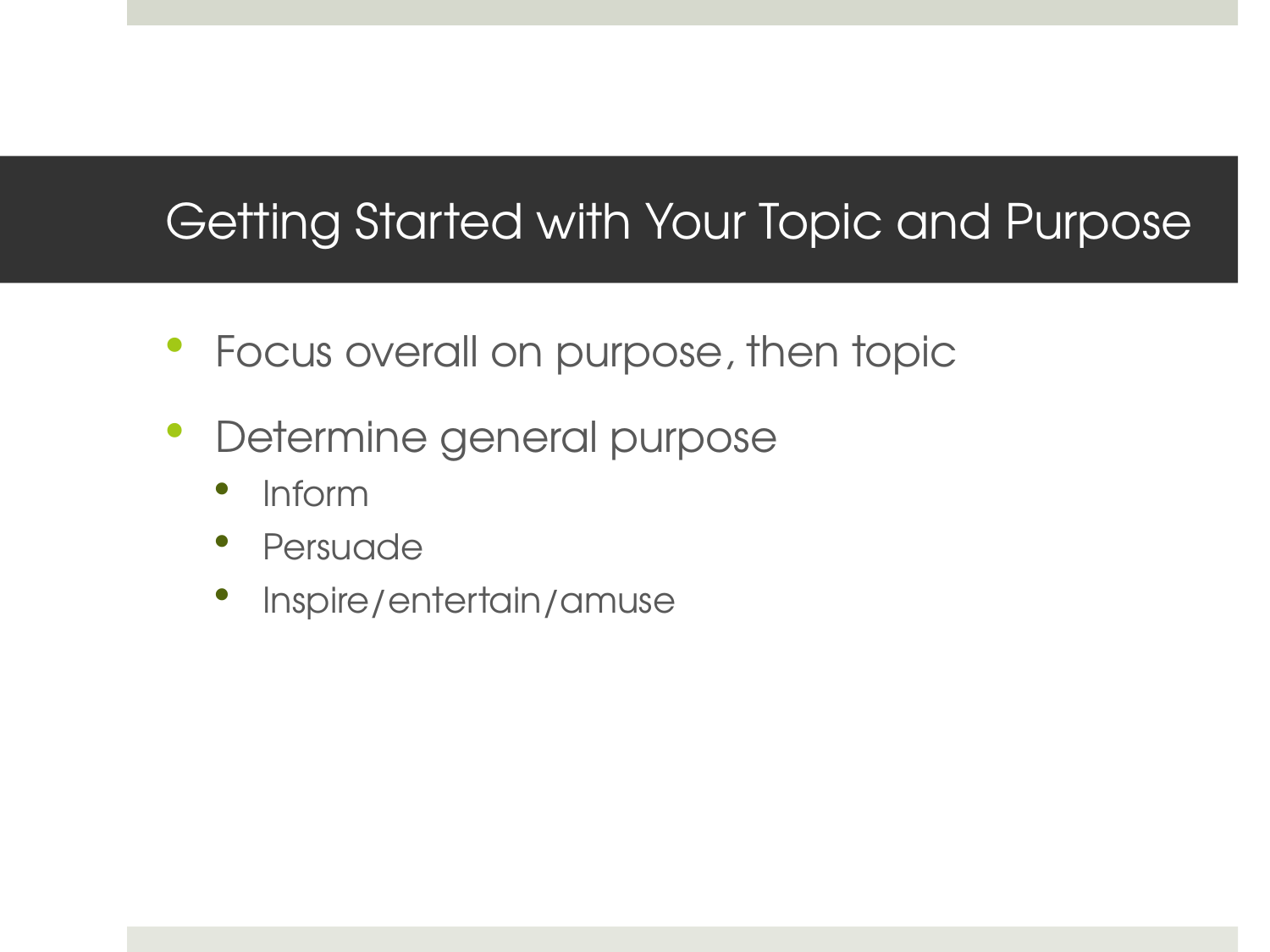

# Getting Started with Your Topic and Purpose
Focus overall on purpose, then topic
Determine general purpose
Inform
Persuade
Inspire/entertain/amuse